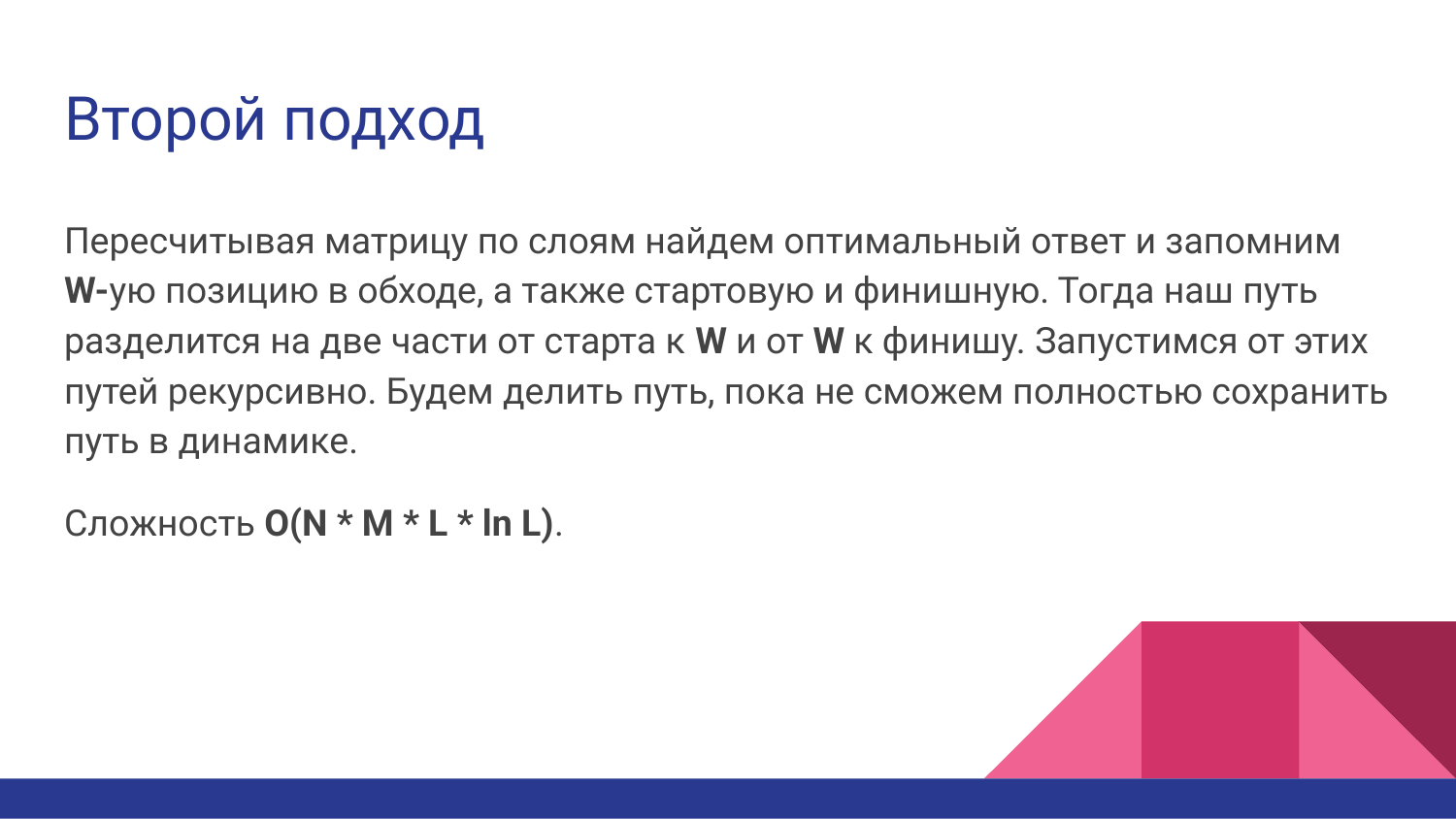

# Второй подход
Пересчитывая матрицу по слоям найдем оптимальный ответ и запомним W-ую позицию в обходе, а также стартовую и финишную. Тогда наш путь разделится на две части от старта к W и от W к финишу. Запустимся от этих путей рекурсивно. Будем делить путь, пока не сможем полностью сохранить путь в динамике.
Сложность O(N * M * L * ln L).